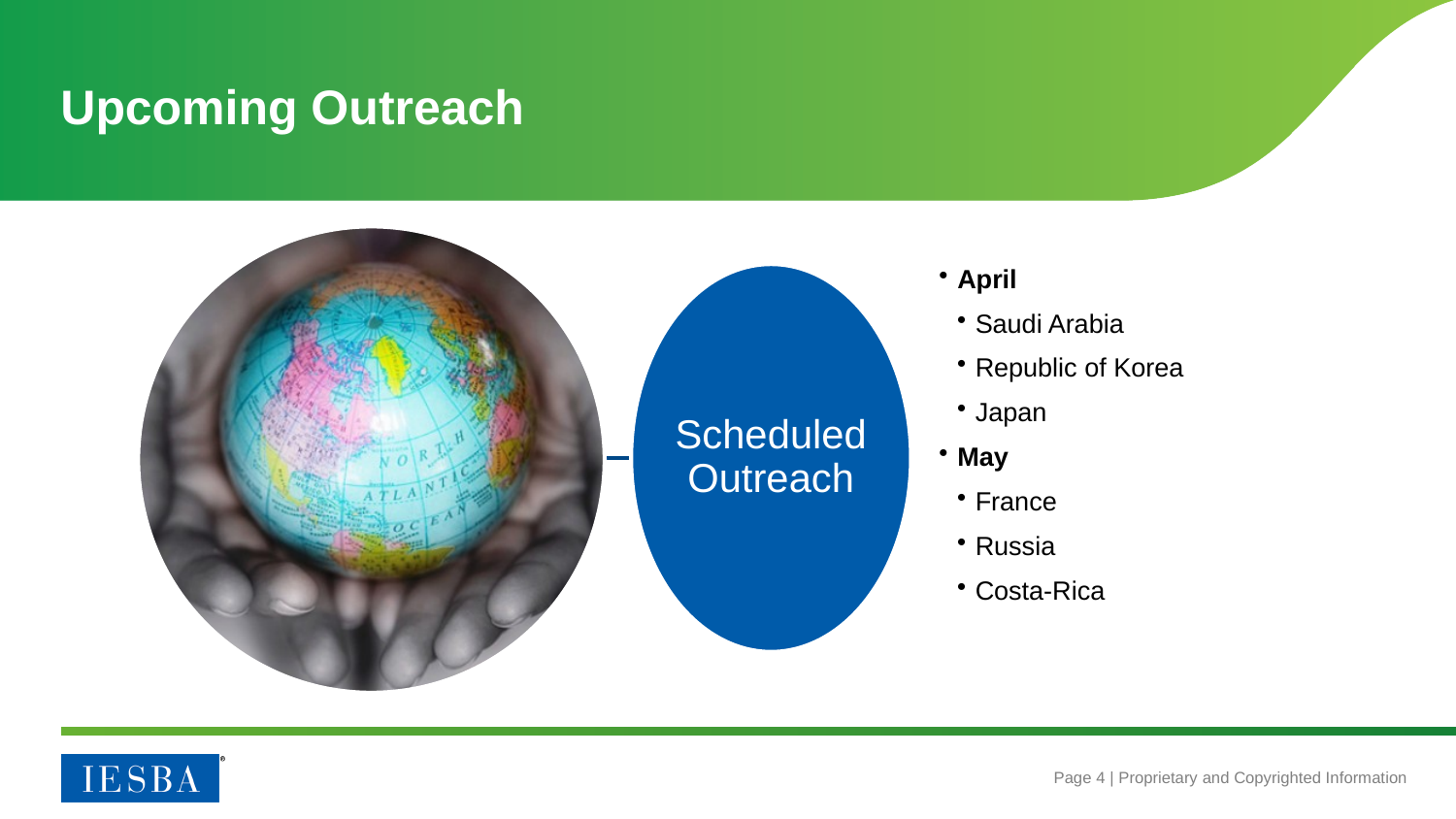

# Upcoming Outreach

Scheduled Outreach
April
Saudi Arabia
Republic of Korea
Japan
May
France
Russia
Costa-Rica